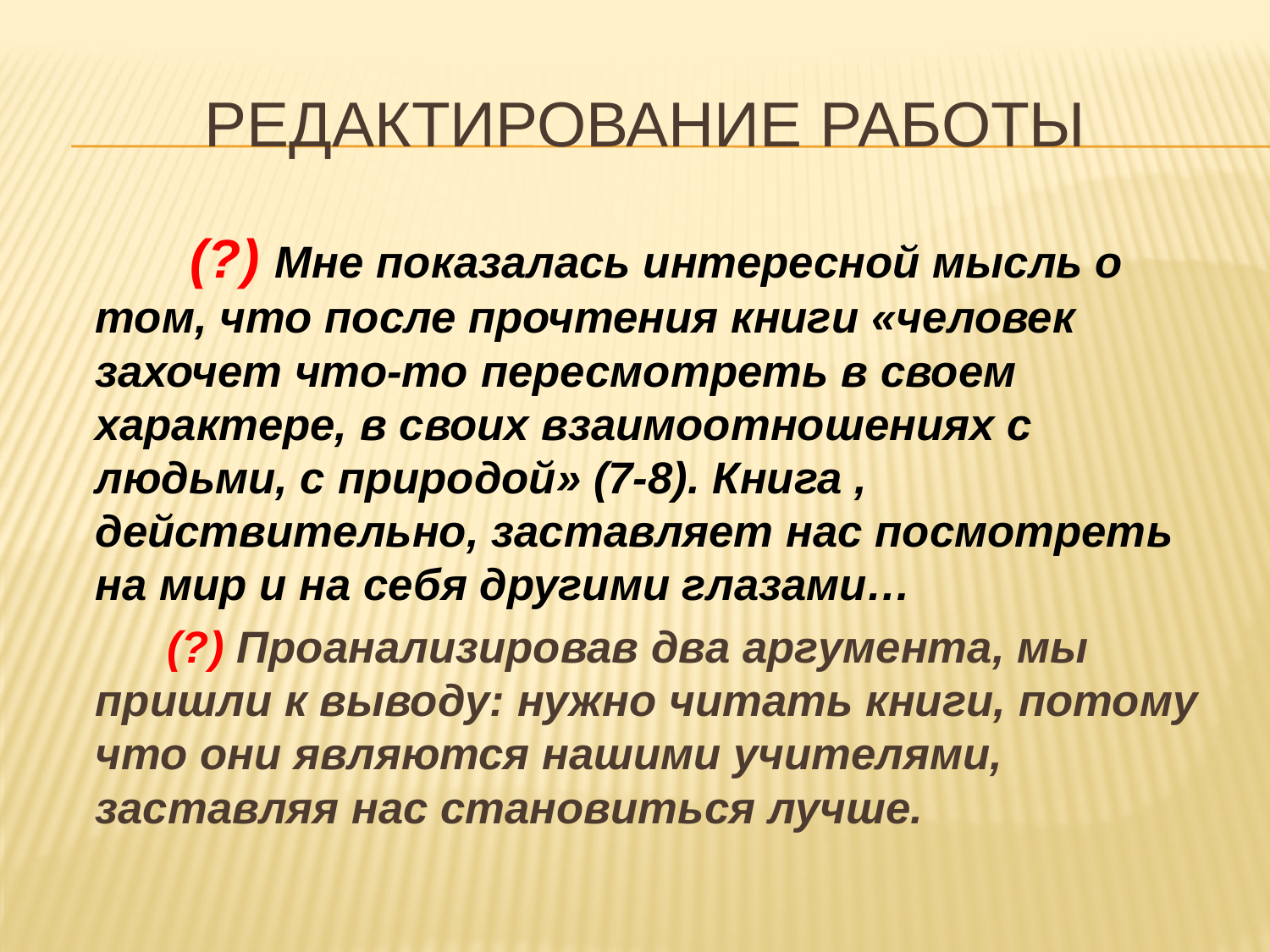

# Редактирование работы
         (?) Мне показалась интересной мысль о том, что после прочтения книги «человек захочет что-то пересмотреть в своем характере, в своих взаимоотношениях с людьми, с природой» (7-8). Книга , действительно, заставляет нас посмотреть на мир и на себя другими глазами…
         (?) Проанализировав два аргумента, мы пришли к выводу: нужно читать книги, потому что они являются нашими учителями, заставляя нас становиться лучше.